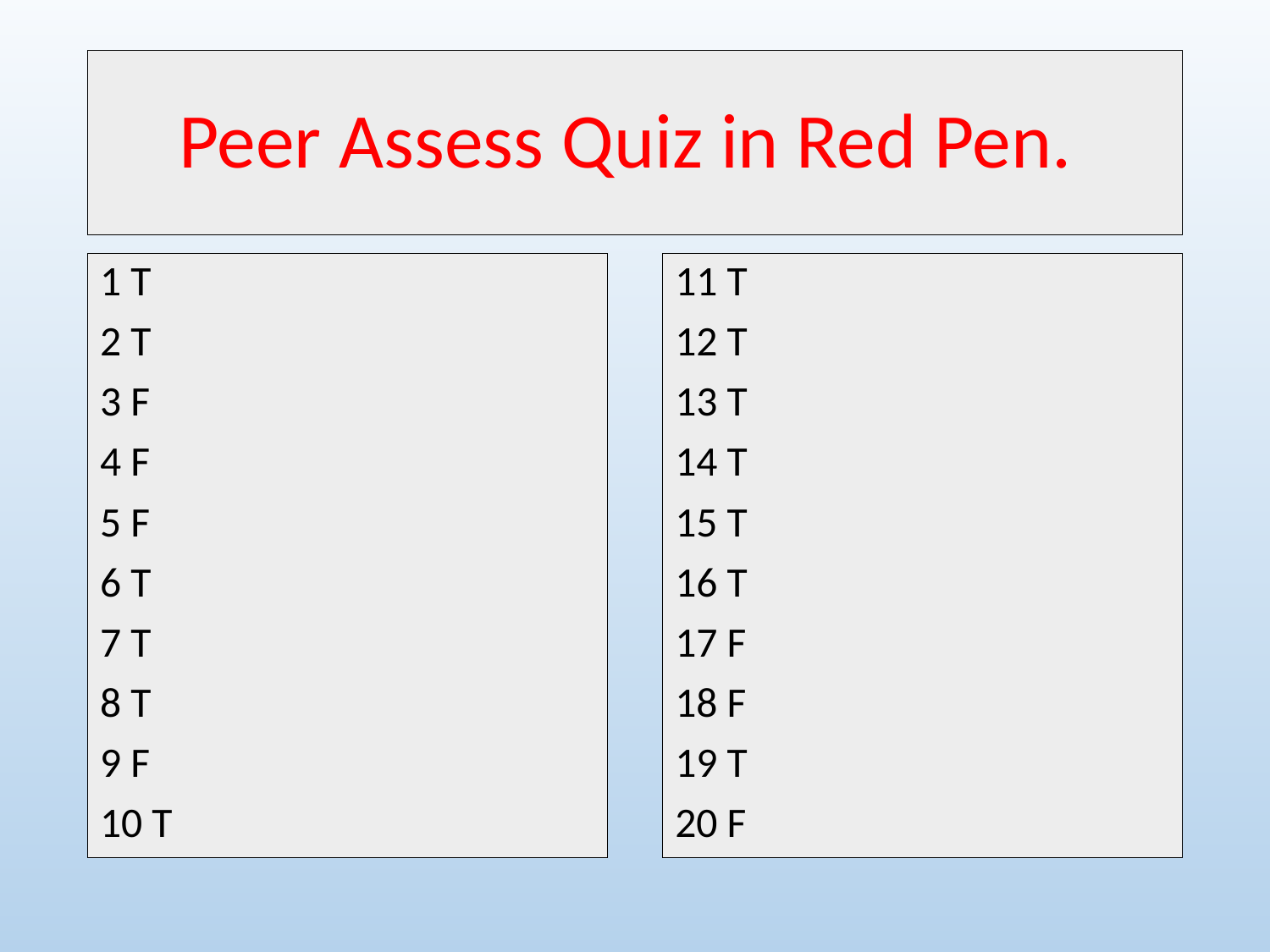

# Peer Assess Quiz in Red Pen.
1 T
2 T
3 F
4 F
5 F
6 T
7 T
8 T
9 F
10 T
11 T
12 T
13 T
14 T
15 T
16 T
17 F
18 F
19 T
20 F